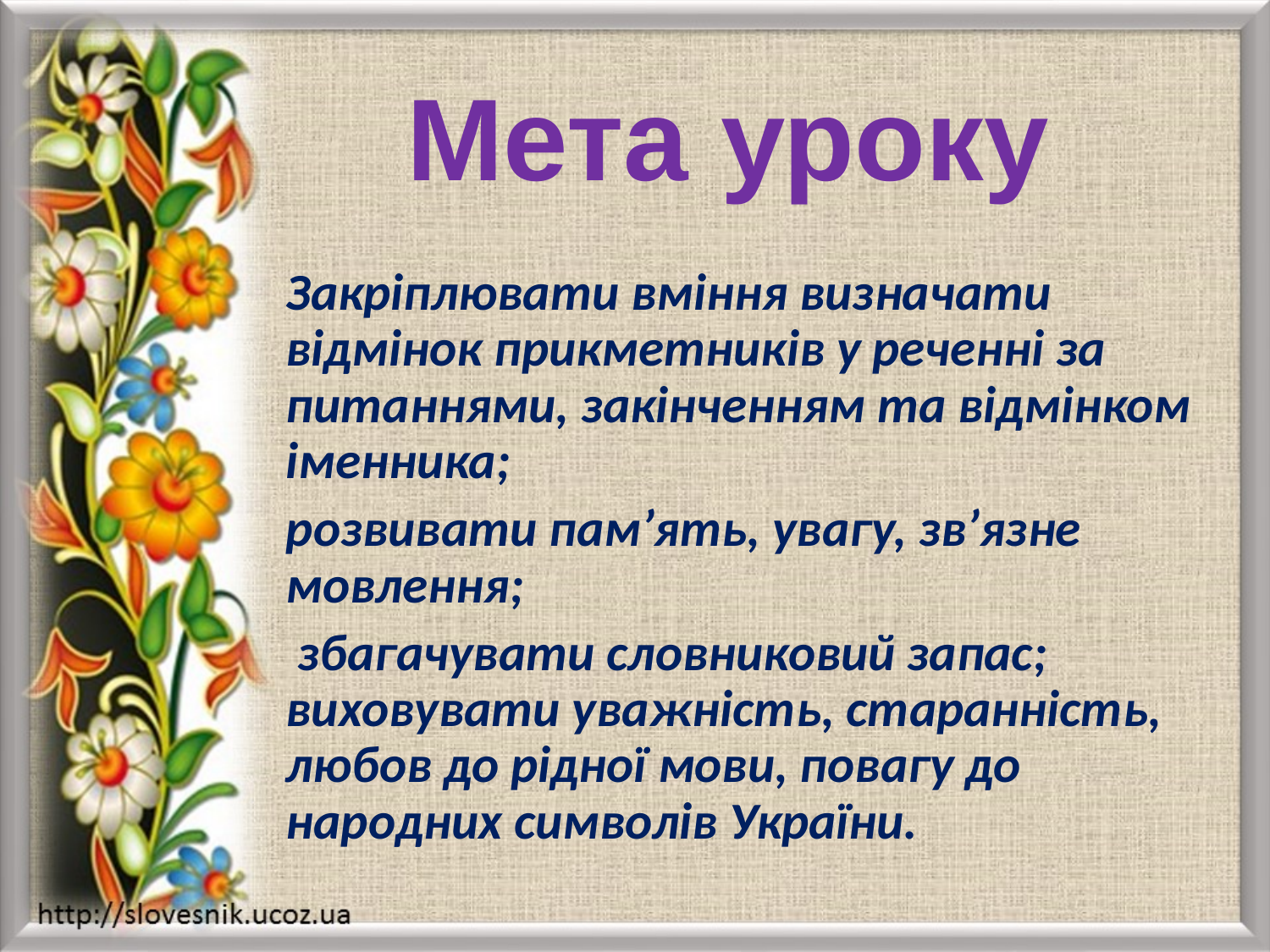

# Мета уроку
Закріплювати вміння визначати відмінок прикметників у реченні за питаннями, закінченням та відмінком іменника;
розвивати пам’ять, увагу, зв’язне мовлення;
 збагачувати словниковий запас; виховувати уважність, старанність, любов до рідної мови, повагу до народних символів України.